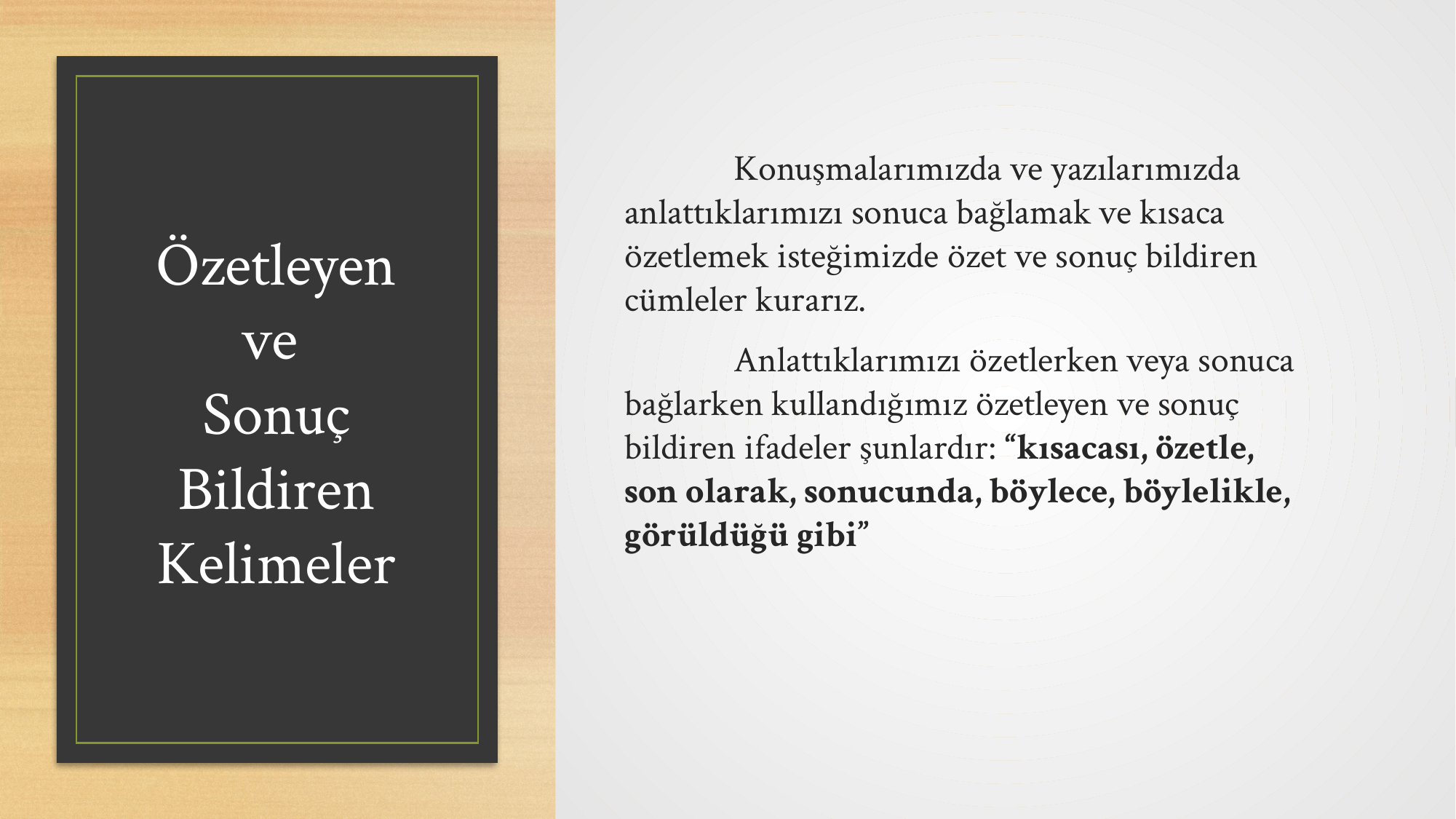

Konuşmalarımızda ve yazılarımızda anlattıklarımızı sonuca bağlamak ve kısaca özetlemek isteğimizde özet ve sonuç bildiren cümleler kurarız.
	Anlattıklarımızı özetlerken veya sonuca bağlarken kullandığımız özetleyen ve sonuç bildiren ifadeler şunlardır: “kısacası, özetle, son olarak, sonucunda, böylece, böylelikle, görüldüğü gibi”

# Özetleyen ve Sonuç Bildiren Kelimeler